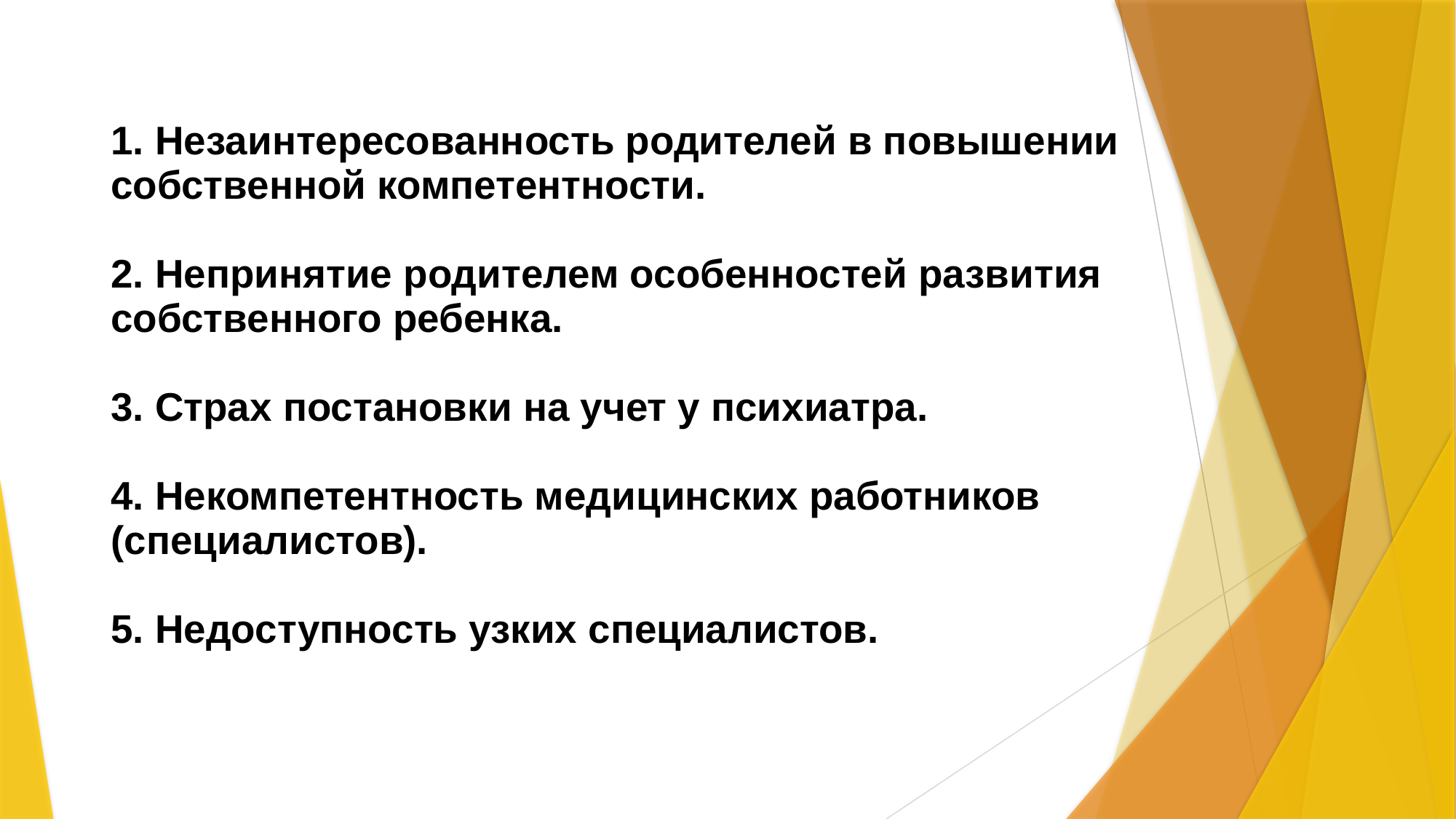

# 1. Незаинтересованность родителей в повышении собственной компетентности. 2. Непринятие родителем особенностей развития собственного ребенка. 3. Страх постановки на учет у психиатра. 4. Некомпетентность медицинских работников (специалистов). 5. Недоступность узких специалистов.